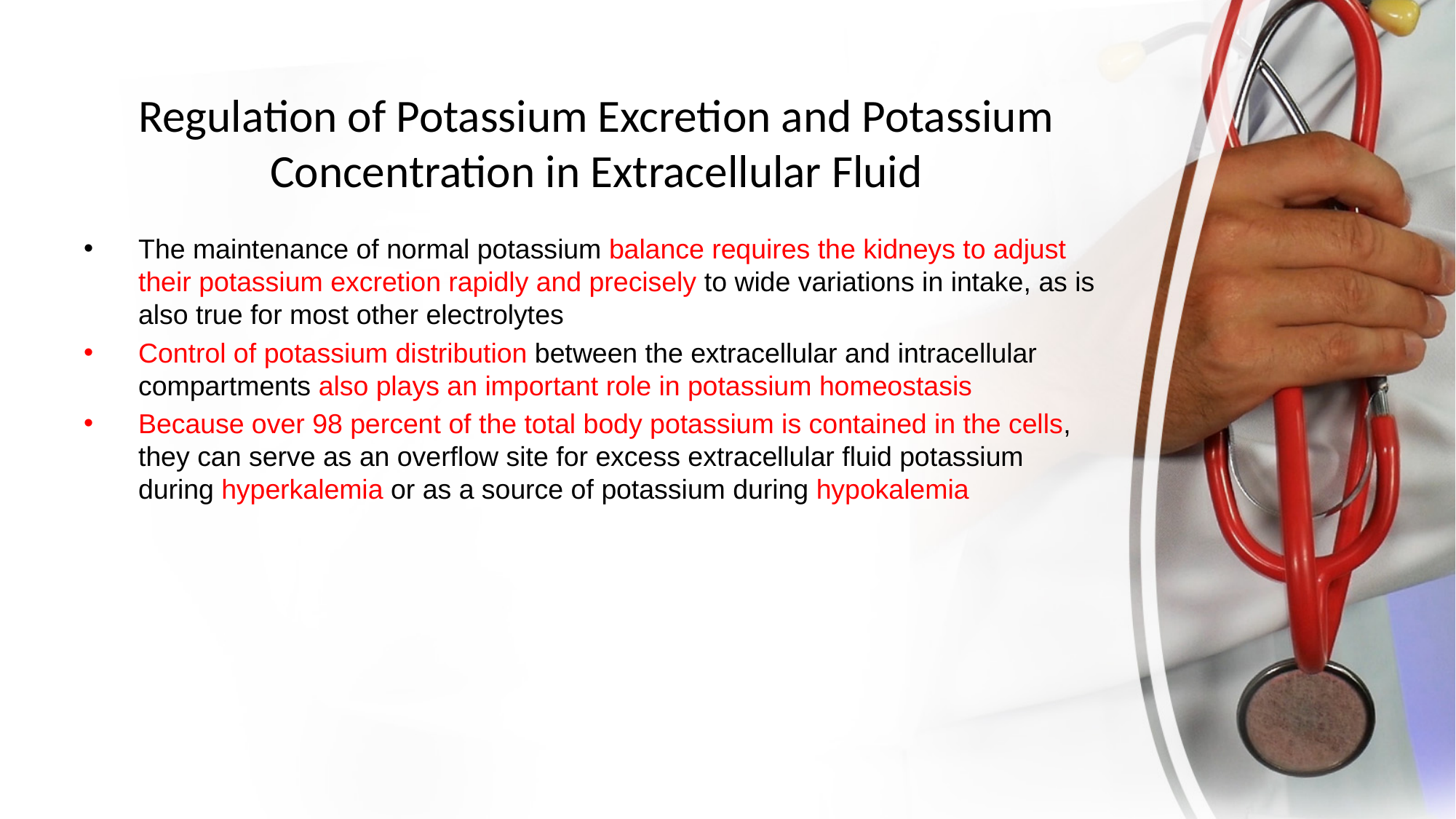

# Regulation of Potassium Excretion and Potassium Concentration in Extracellular Fluid
The maintenance of normal potassium balance requires the kidneys to adjust their potassium excretion rapidly and precisely to wide variations in intake, as is also true for most other electrolytes
Control of potassium distribution between the extracellular and intracellular compartments also plays an important role in potassium homeostasis
Because over 98 percent of the total body potassium is contained in the cells, they can serve as an overflow site for excess extracellular fluid potassium during hyperkalemia or as a source of potassium during hypokalemia